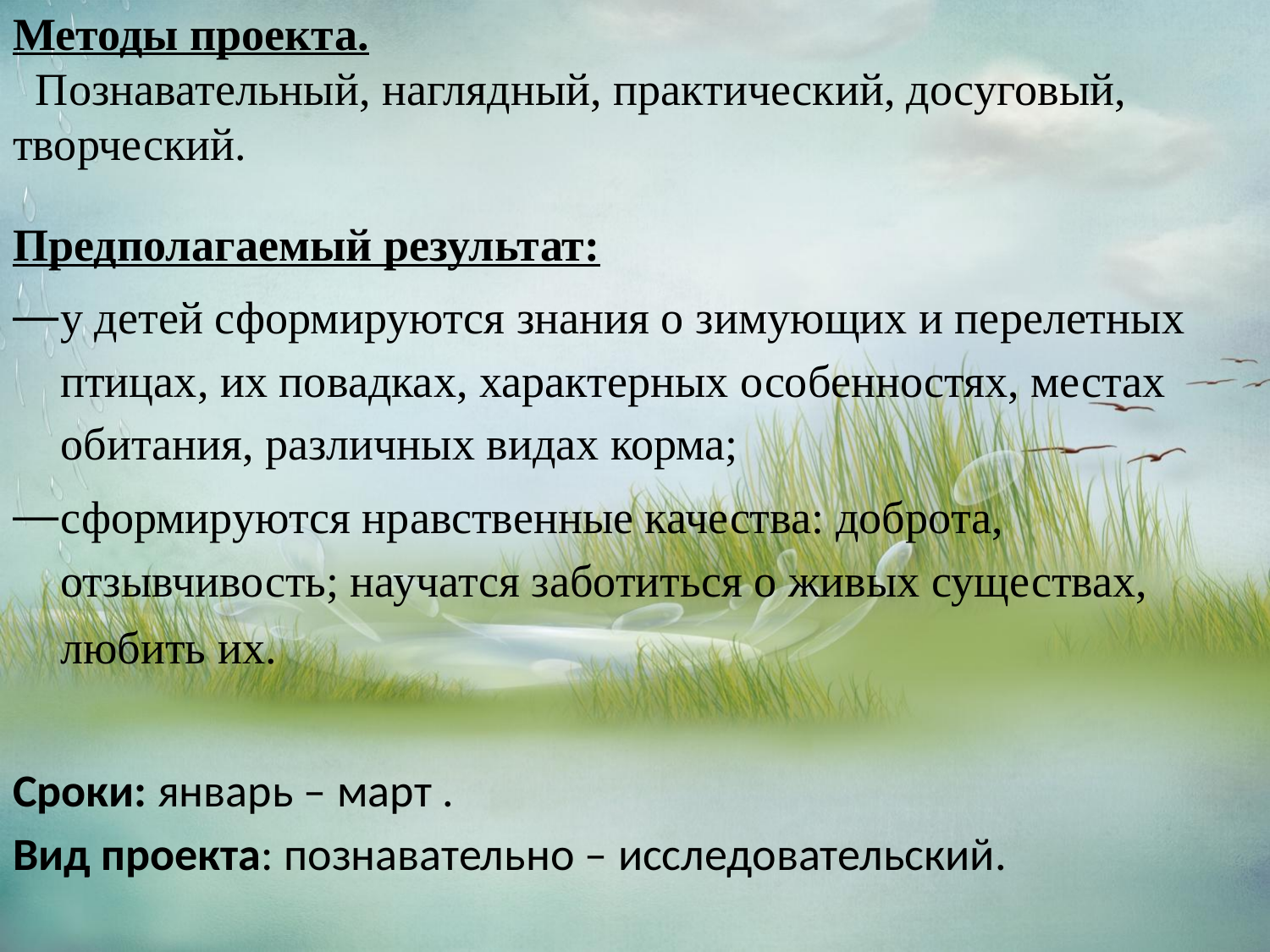

# Методы проекта. Познавательный, наглядный, практический, досуговый, творческий.
Предполагаемый результат:
у детей сформируются знания о зимующих и перелетных птицах, их повадках, характерных особенностях, местах обитания, различных видах корма;
сформируются нравственные качества: доброта, отзывчивость; научатся заботиться о живых существах, любить их.

Сроки: январь – март .
Вид проекта: познавательно – исследовательский.